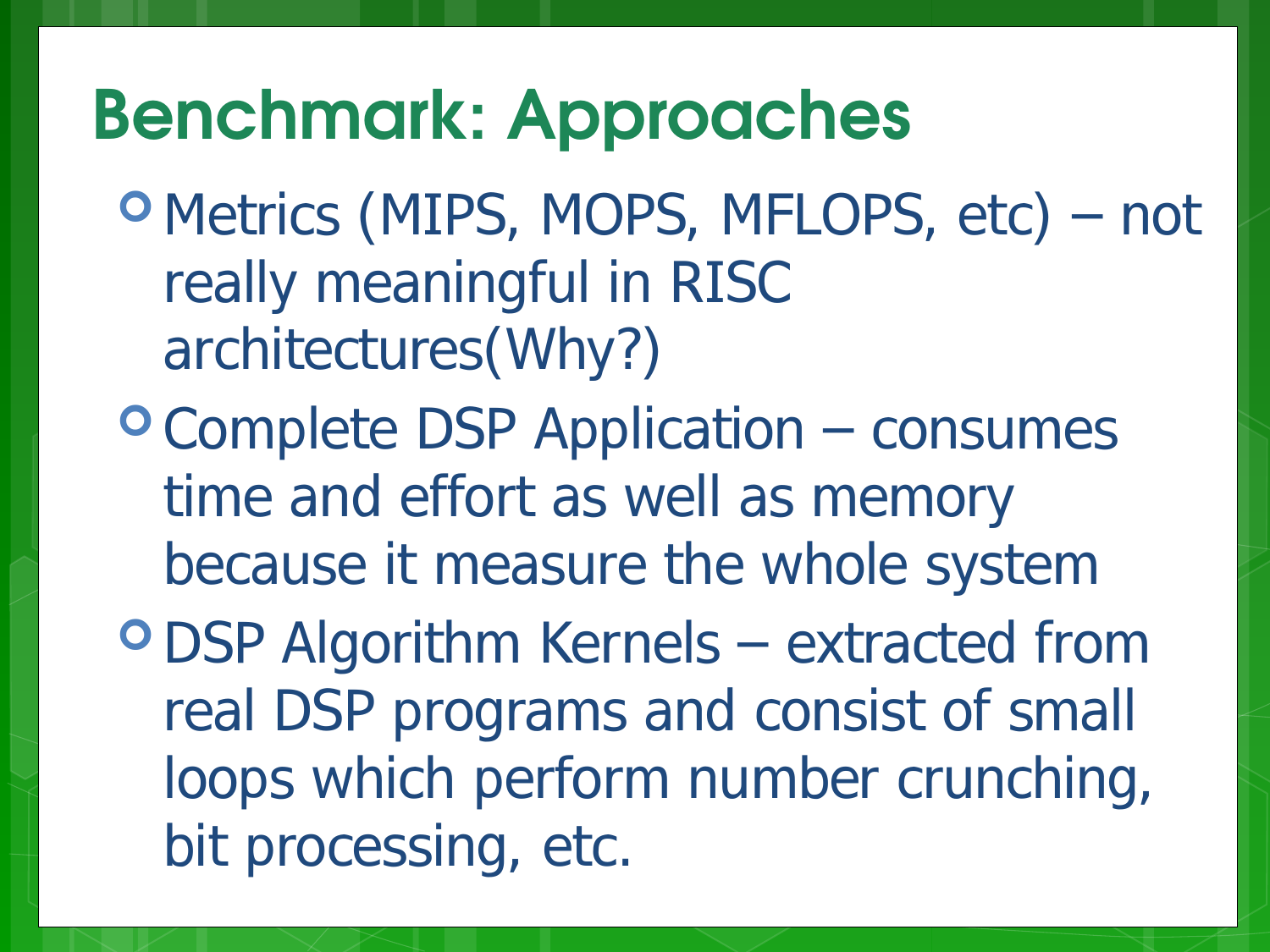

# Benchmark: Approaches
Metrics (MIPS, MOPS, MFLOPS, etc) – not really meaningful in RISC architectures(Why?)
Complete DSP Application – consumes time and effort as well as memory because it measure the whole system
DSP Algorithm Kernels – extracted from real DSP programs and consist of small loops which perform number crunching, bit processing, etc.